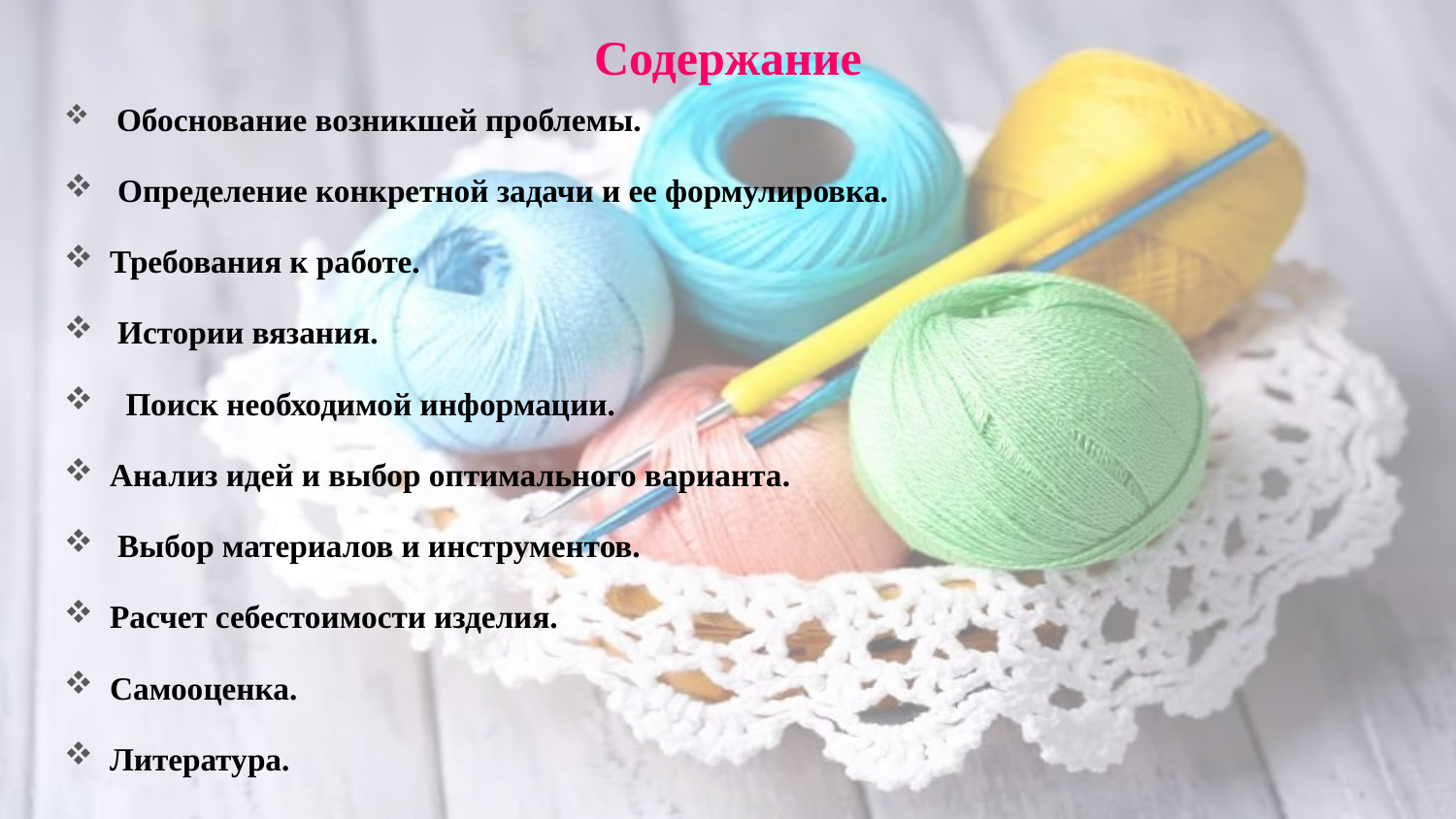

# Содержание
 Обоснование возникшей проблемы.
 Определение конкретной задачи и ее формулировка.
Требования к работе.
 Истории вязания.
  Поиск необходимой информации.
Анализ идей и выбор оптимального варианта.
 Выбор материалов и инструментов.
Расчет себестоимости изделия.
Самооценка.
Литература.